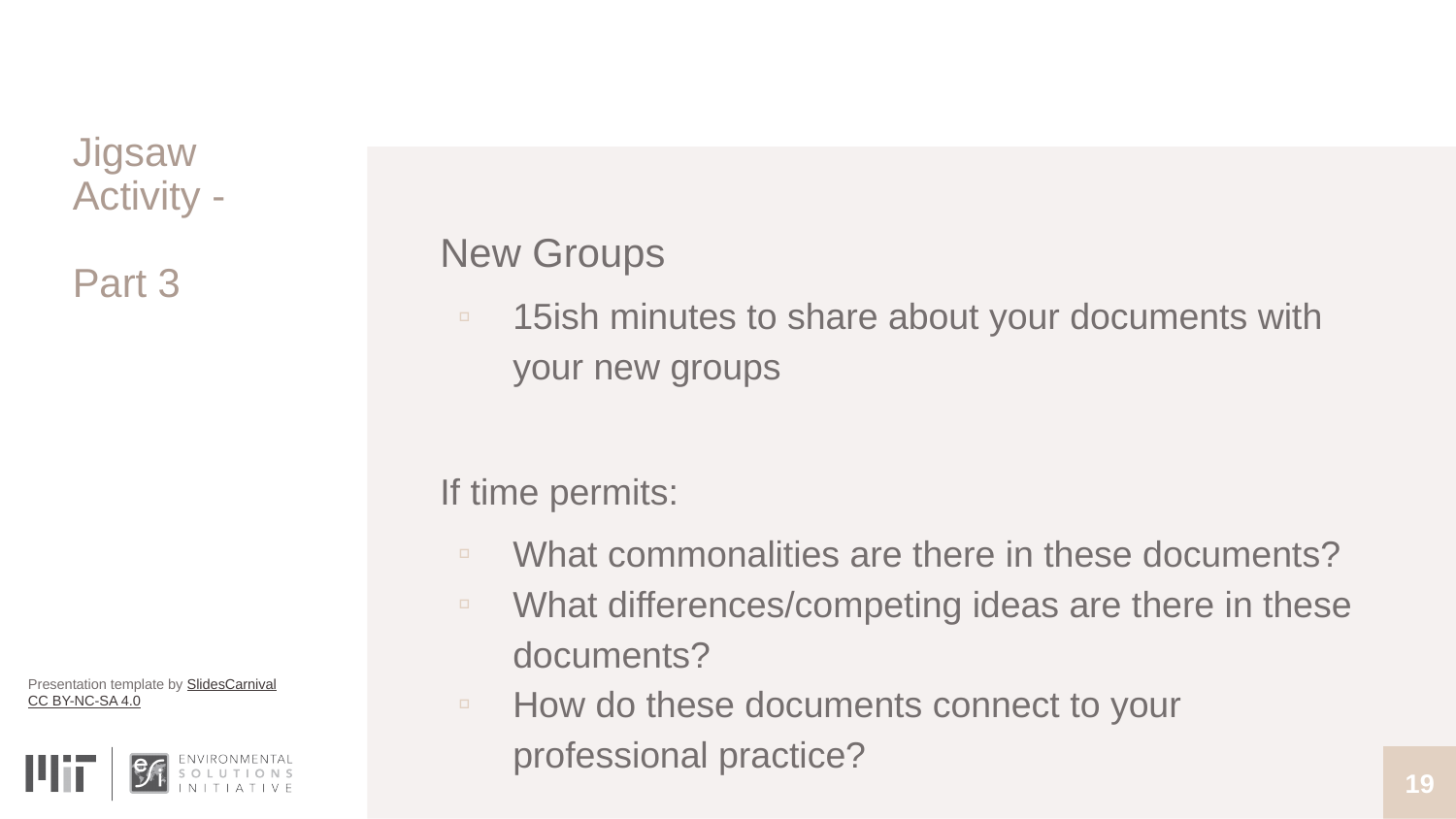

# Jigsaw Activity -

Part 3
New Groups
15ish minutes to share about your documents with your new groups

If time permits:
What commonalities are there in these documents?
What differences/competing ideas are there in these documents?
How do these documents connect to your professional practice?
19